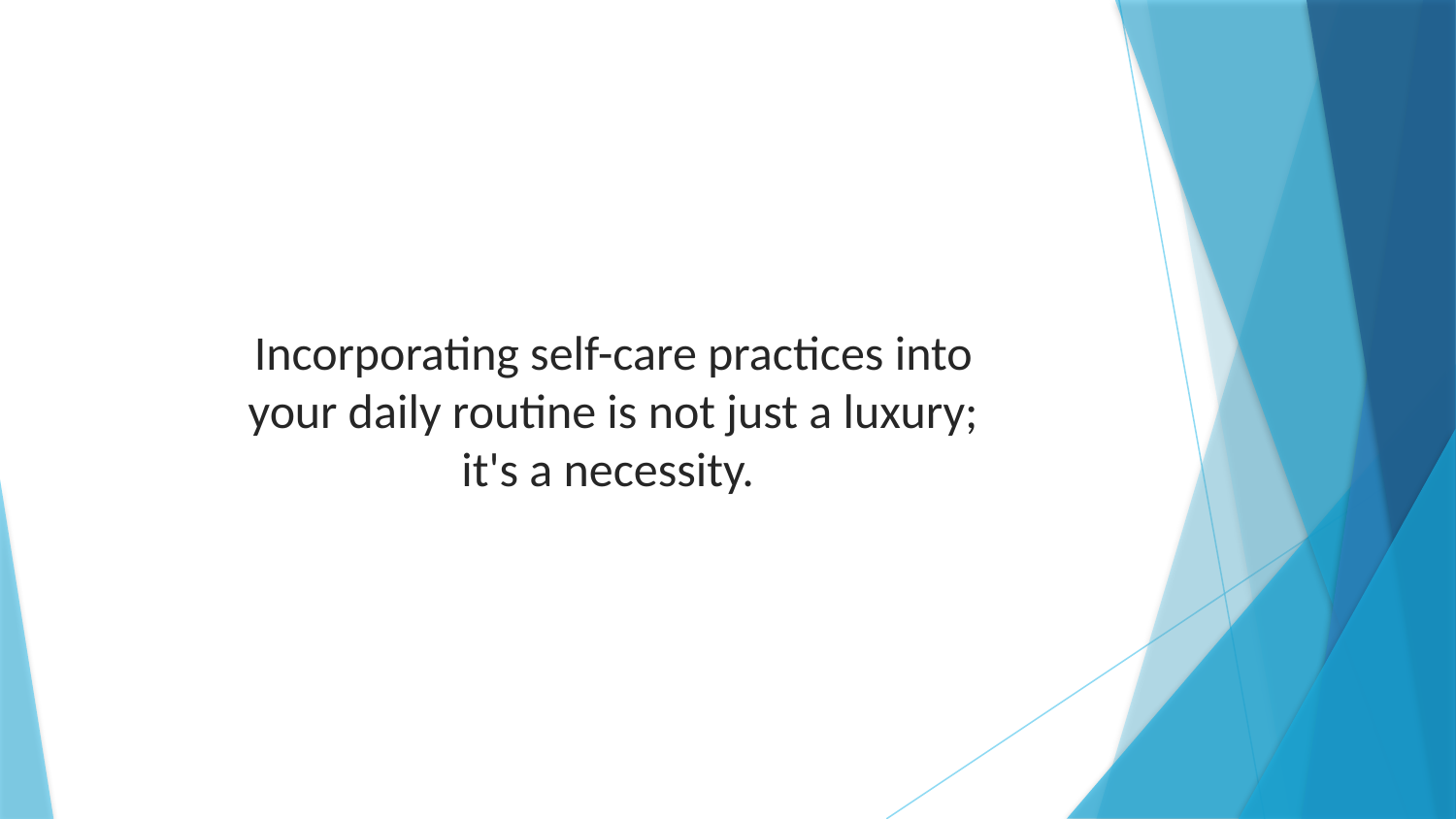

Incorporating self-care practices into your daily routine is not just a luxury; it's a necessity.